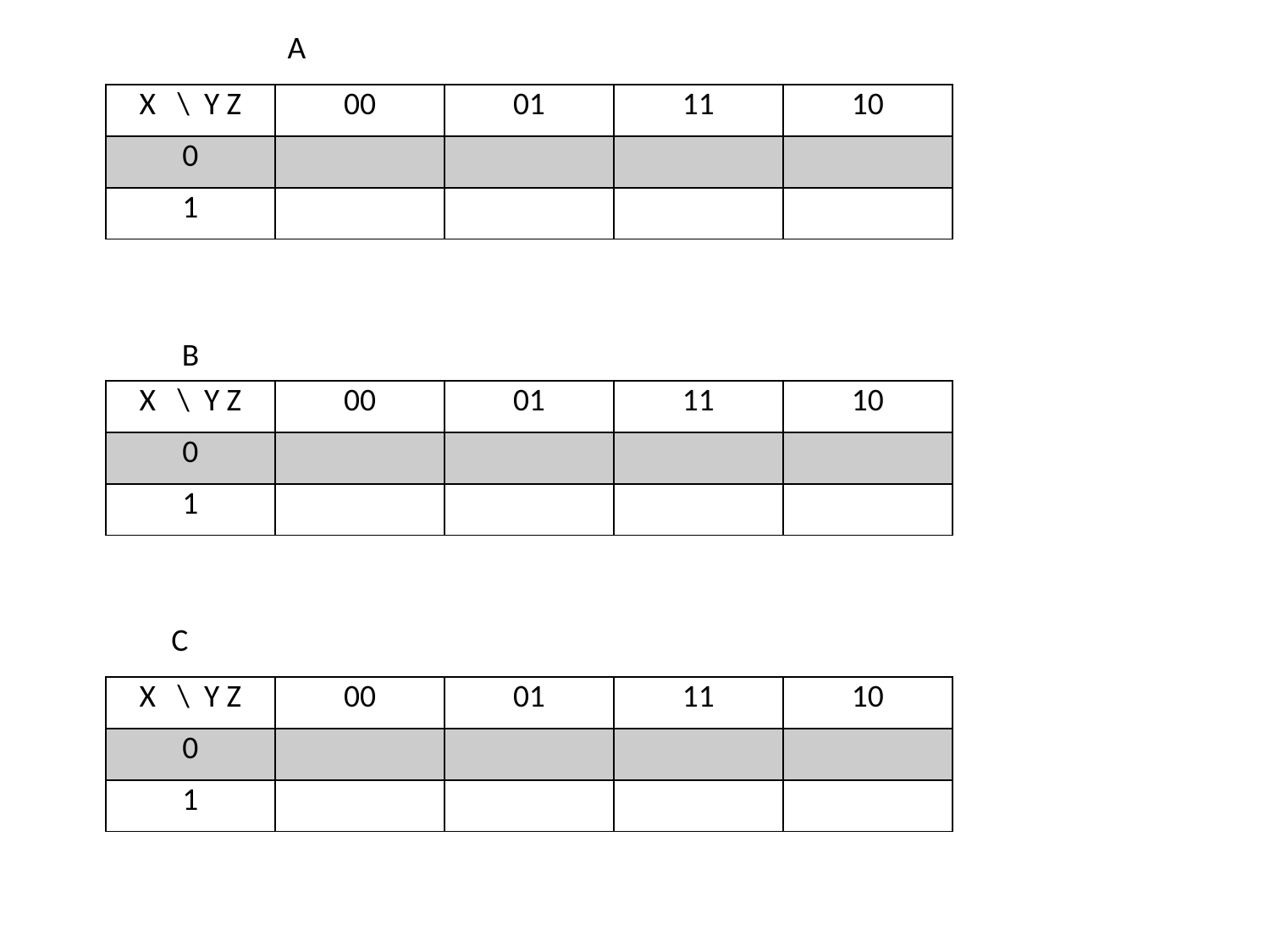

A
| X \ Y Z | 00 | 01 | 11 | 10 |
| --- | --- | --- | --- | --- |
| 0 |  |  |  |  |
| 1 |  |  |  |  |
B
| X \ Y Z | 00 | 01 | 11 | 10 |
| --- | --- | --- | --- | --- |
| 0 |  |  |  |  |
| 1 |  |  |  |  |
C
| X \ Y Z | 00 | 01 | 11 | 10 |
| --- | --- | --- | --- | --- |
| 0 |  |  |  |  |
| 1 |  |  |  |  |